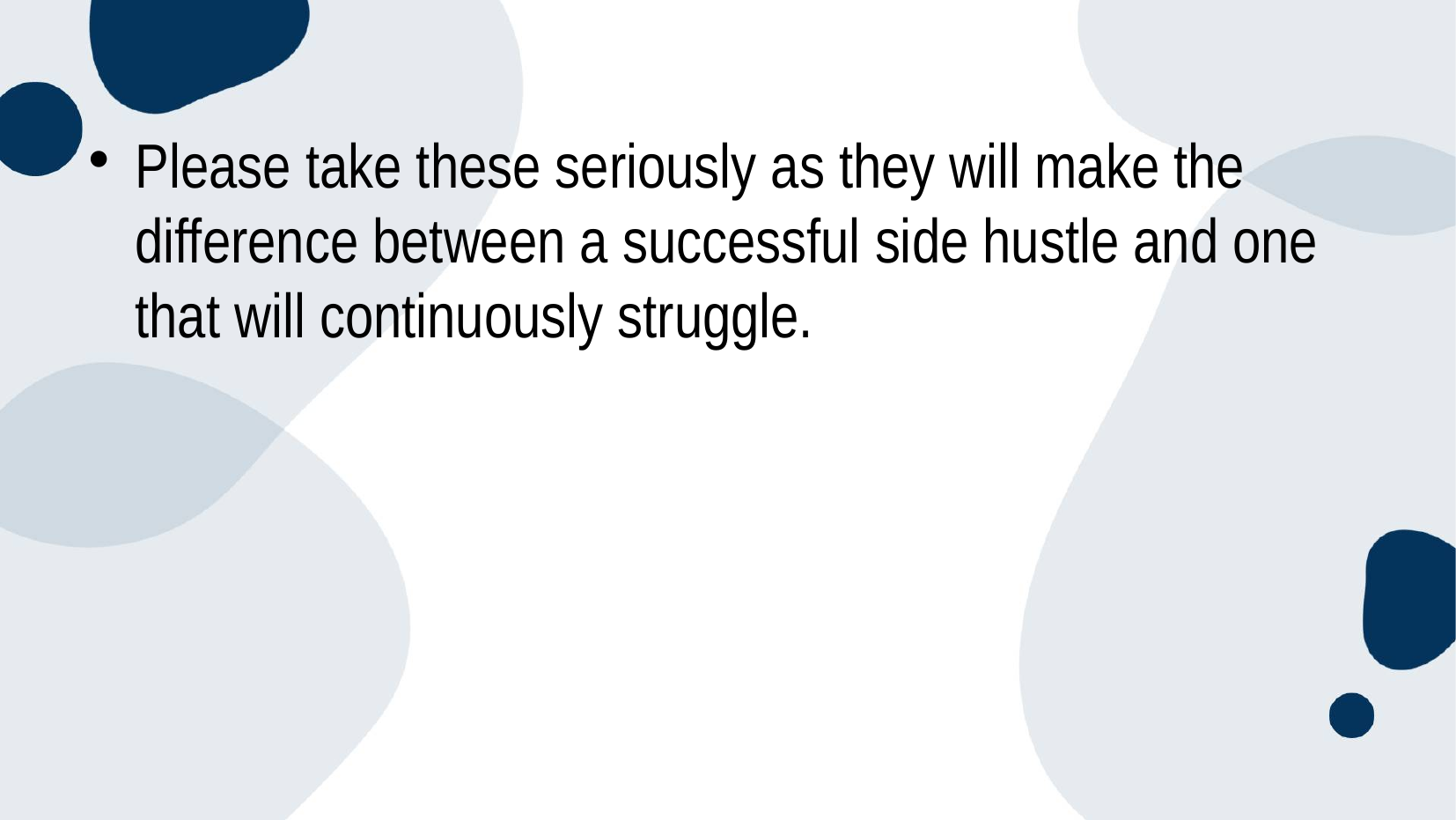

# Please take these seriously as they will make the difference between a successful side hustle and one that will continuously struggle.